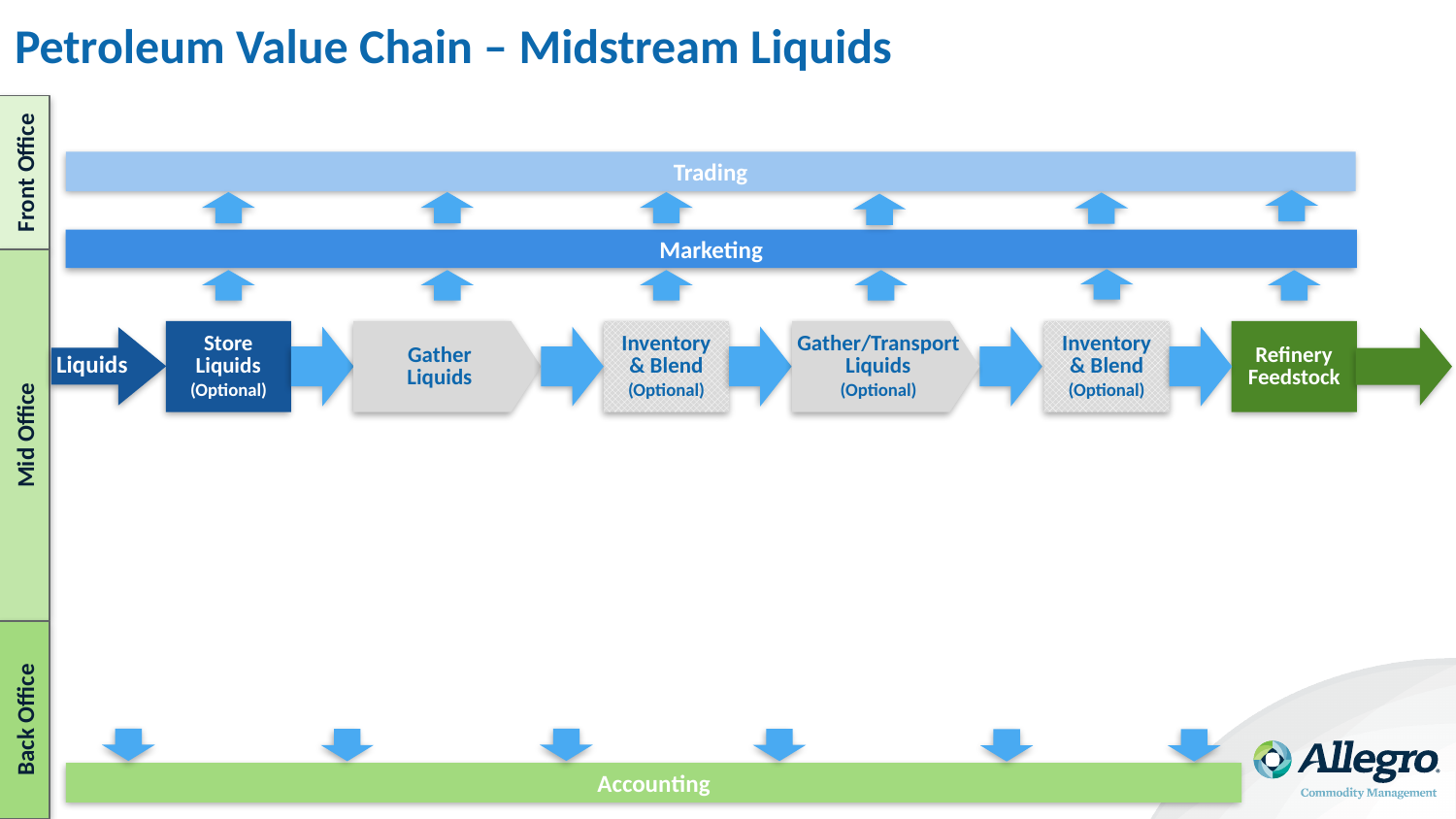

# Petroleum Value Chain – Midstream Liquids
Front Office
Trading

Marketing

Store
Liquids
(Optional)
Inventory
& Blend
(Optional)
Inventory
& Blend
(Optional)
Refinery
Feedstock
Gather
Liquids
Gather/Transport
Liquids
(Optional)

Liquids
Mid Office
Gas
Back Office

Accounting